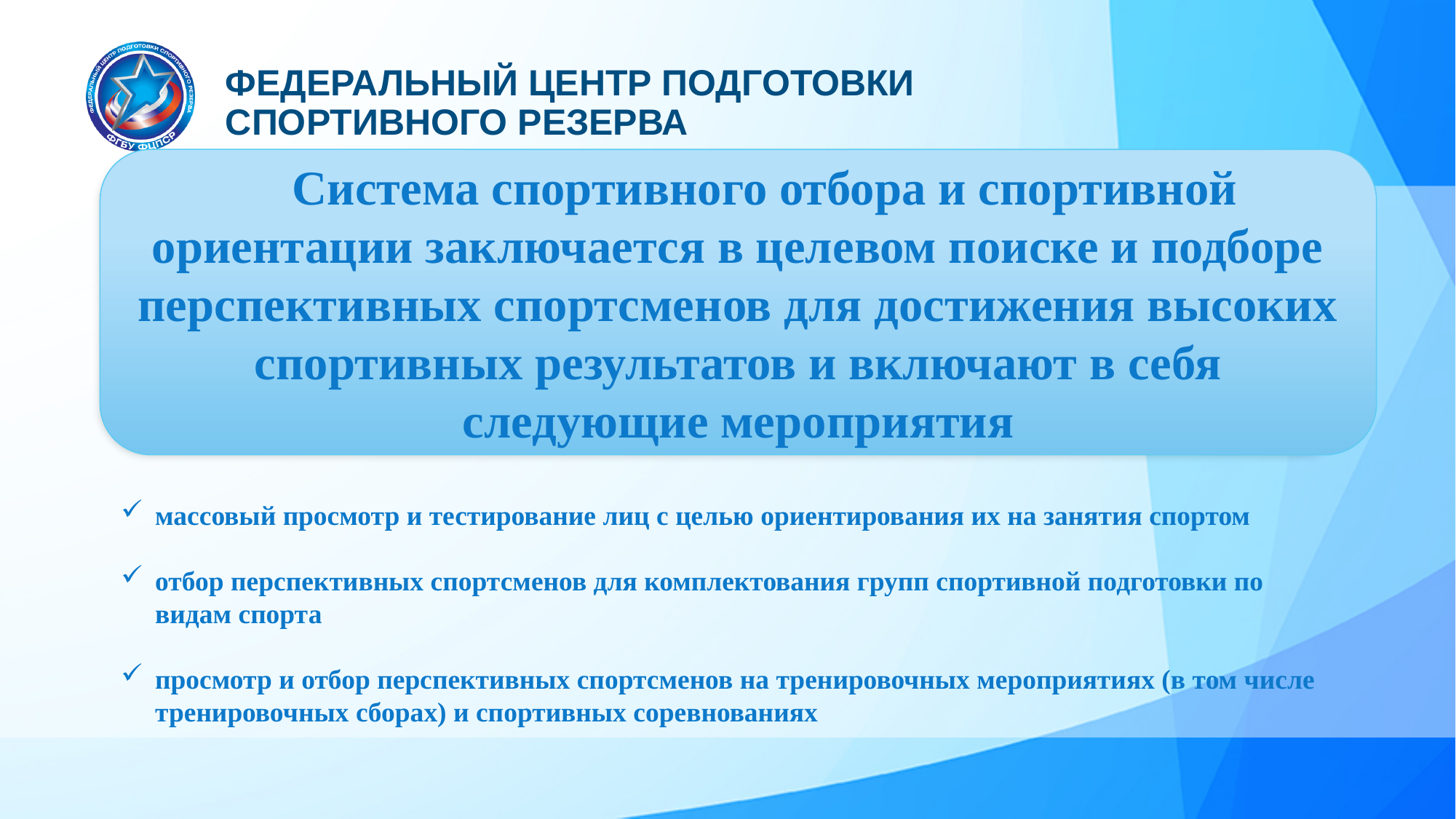

Система спортивного отбора и спортивной ориентации заключается в целевом поиске и подборе перспективных спортсменов для достижения высоких спортивных результатов и включают в себя следующие мероприятия
#
массовый просмотр и тестирование лиц с целью ориентирования их на занятия спортом

отбор перспективных спортсменов для комплектования групп спортивной подготовки по видам спорта

просмотр и отбор перспективных спортсменов на тренировочных мероприятиях (в том числе тренировочных сборах) и спортивных соревнованиях